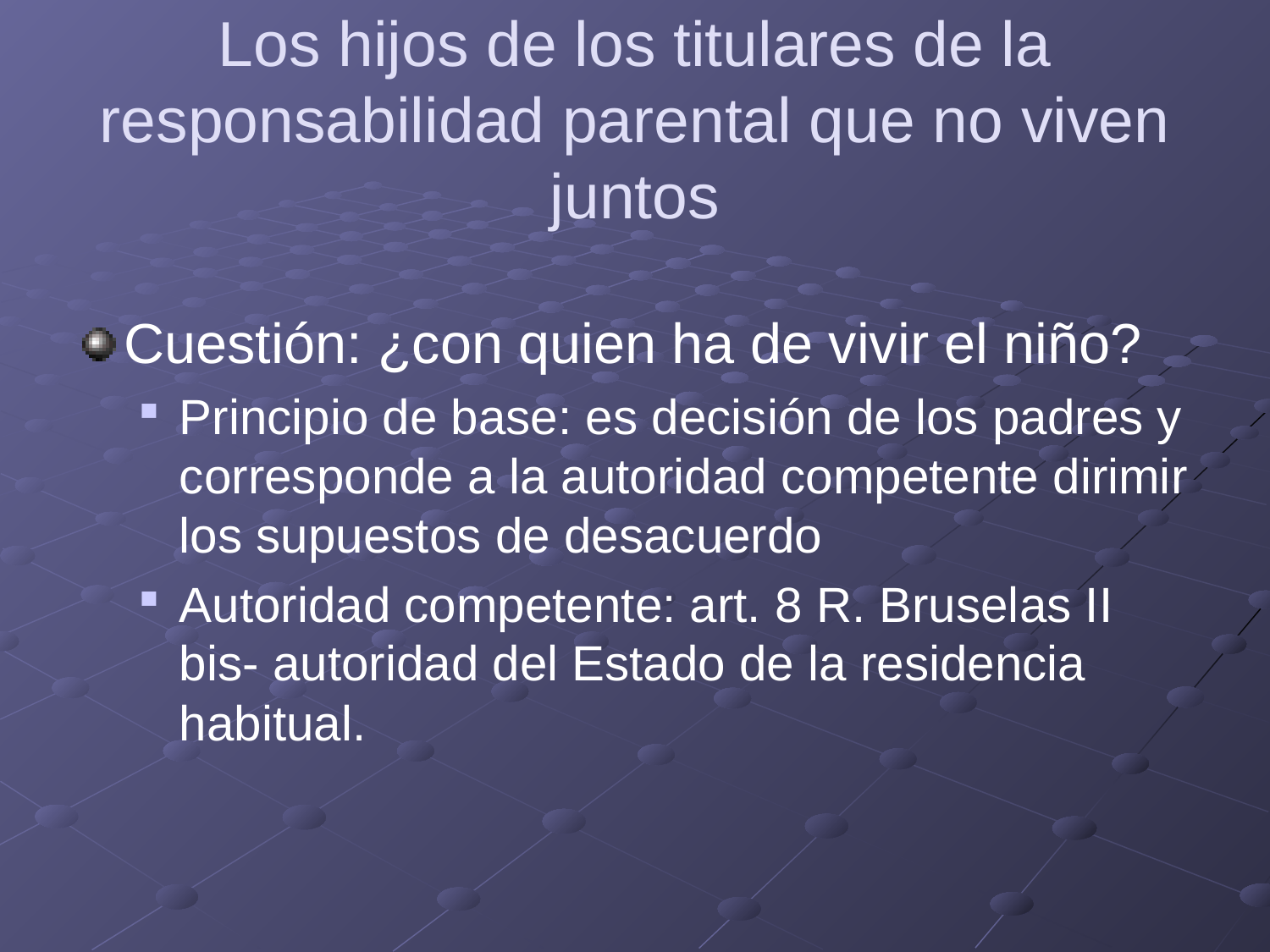

# Los hijos de los titulares de la responsabilidad parental que no viven juntos

Cuestión: ¿con quien ha de vivir el niño?
Principio de base: es decisión de los padres y corresponde a la autoridad competente dirimir los supuestos de desacuerdo
Autoridad competente: art. 8 R. Bruselas II bis- autoridad del Estado de la residencia habitual.